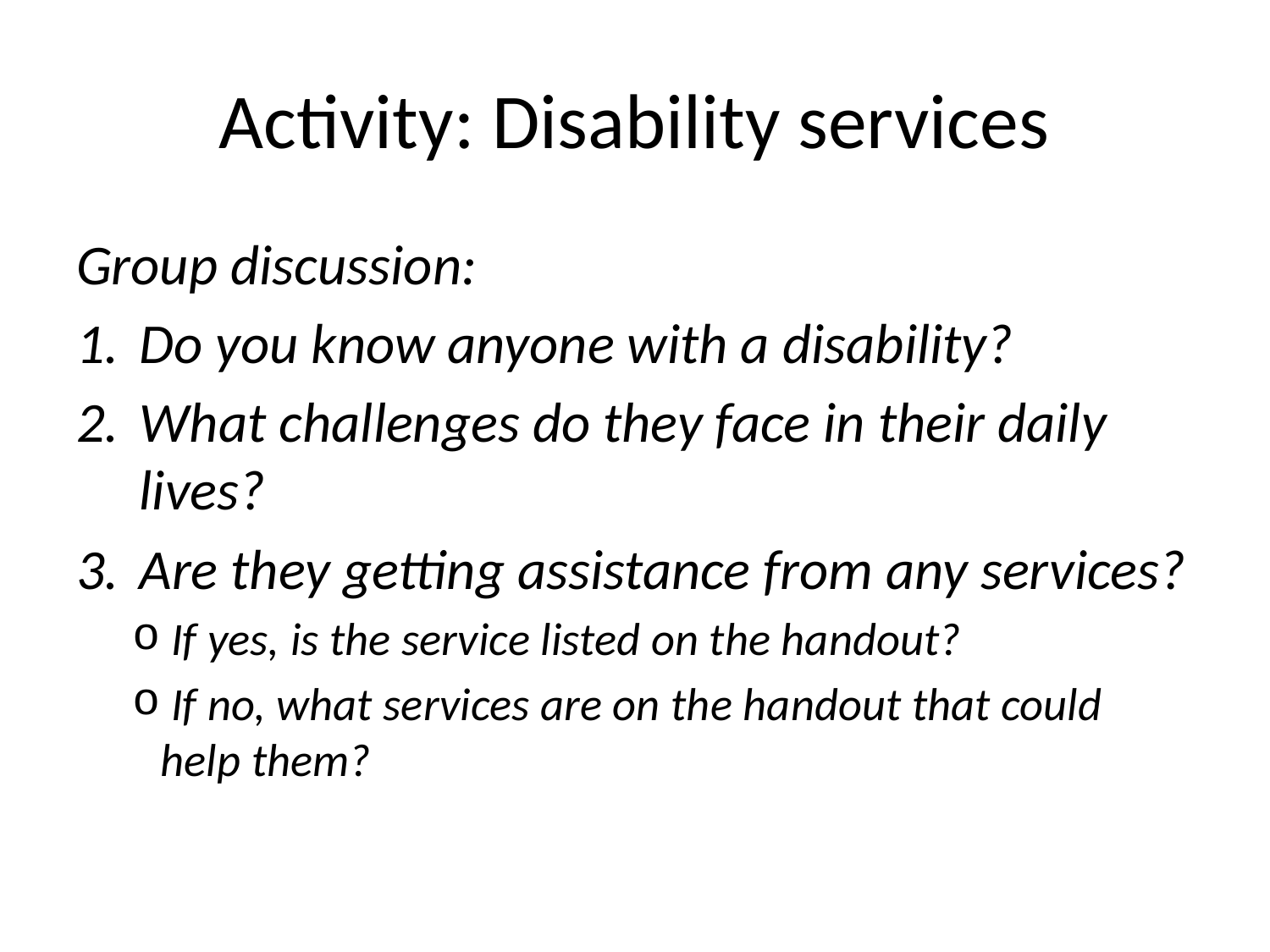

# Activity: Disability services
Group discussion:
Do you know anyone with a disability?
What challenges do they face in their daily lives?
Are they getting assistance from any services?
 If yes, is the service listed on the handout?
 If no, what services are on the handout that could help them?